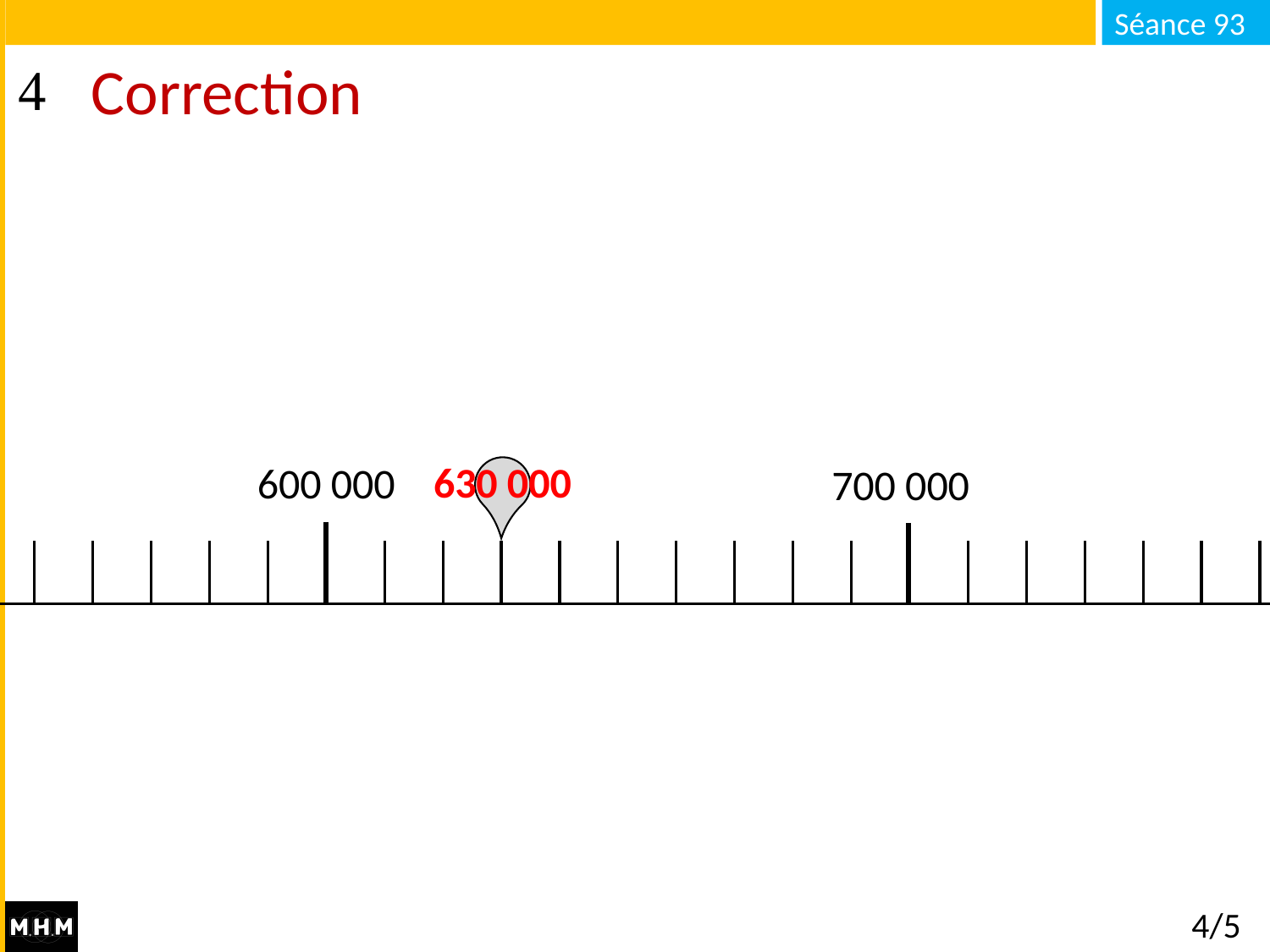

# Correction
630 000
600 000
700 000

4/5